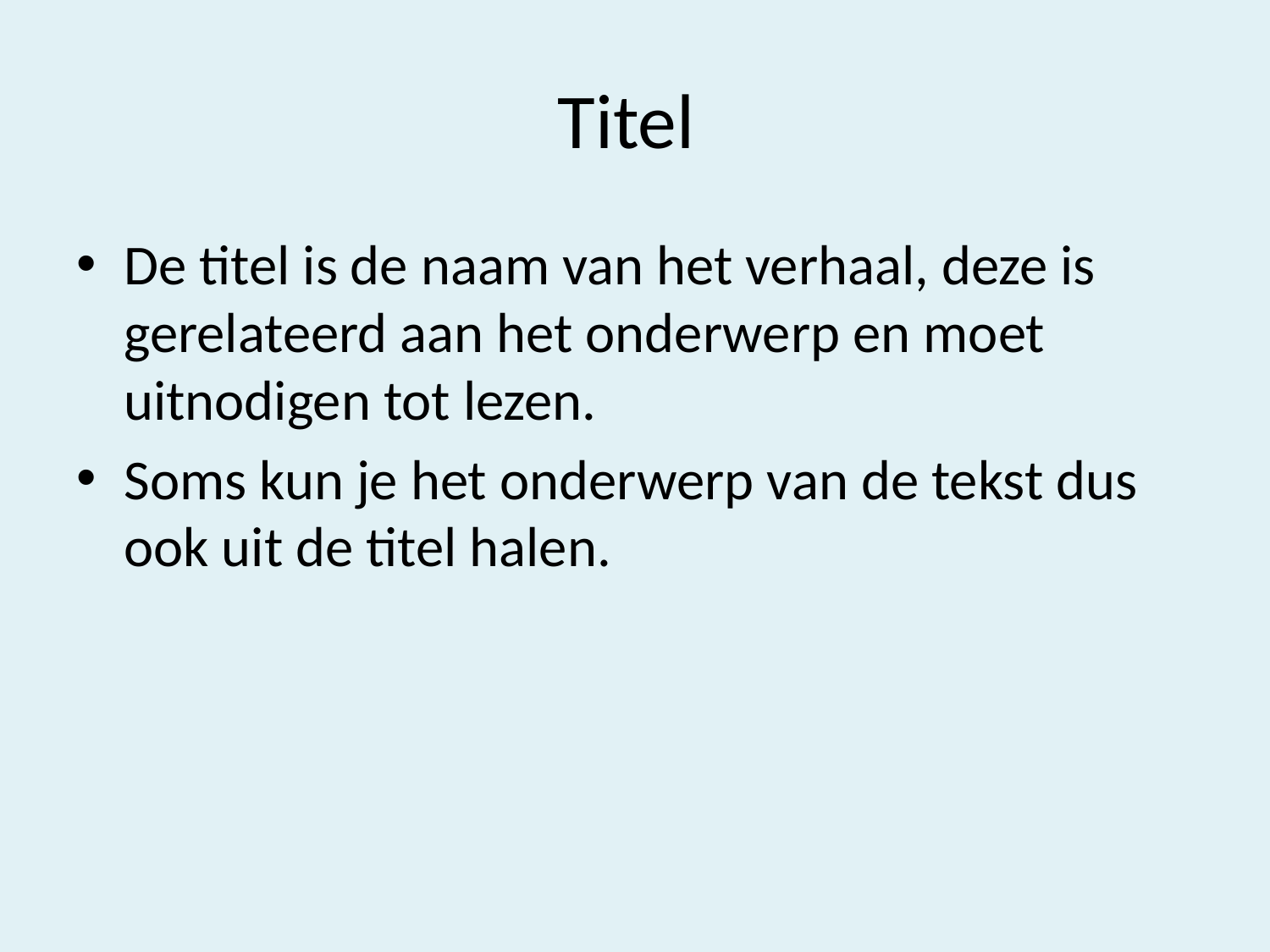

# Titel
De titel is de naam van het verhaal, deze is gerelateerd aan het onderwerp en moet uitnodigen tot lezen.
Soms kun je het onderwerp van de tekst dus ook uit de titel halen.